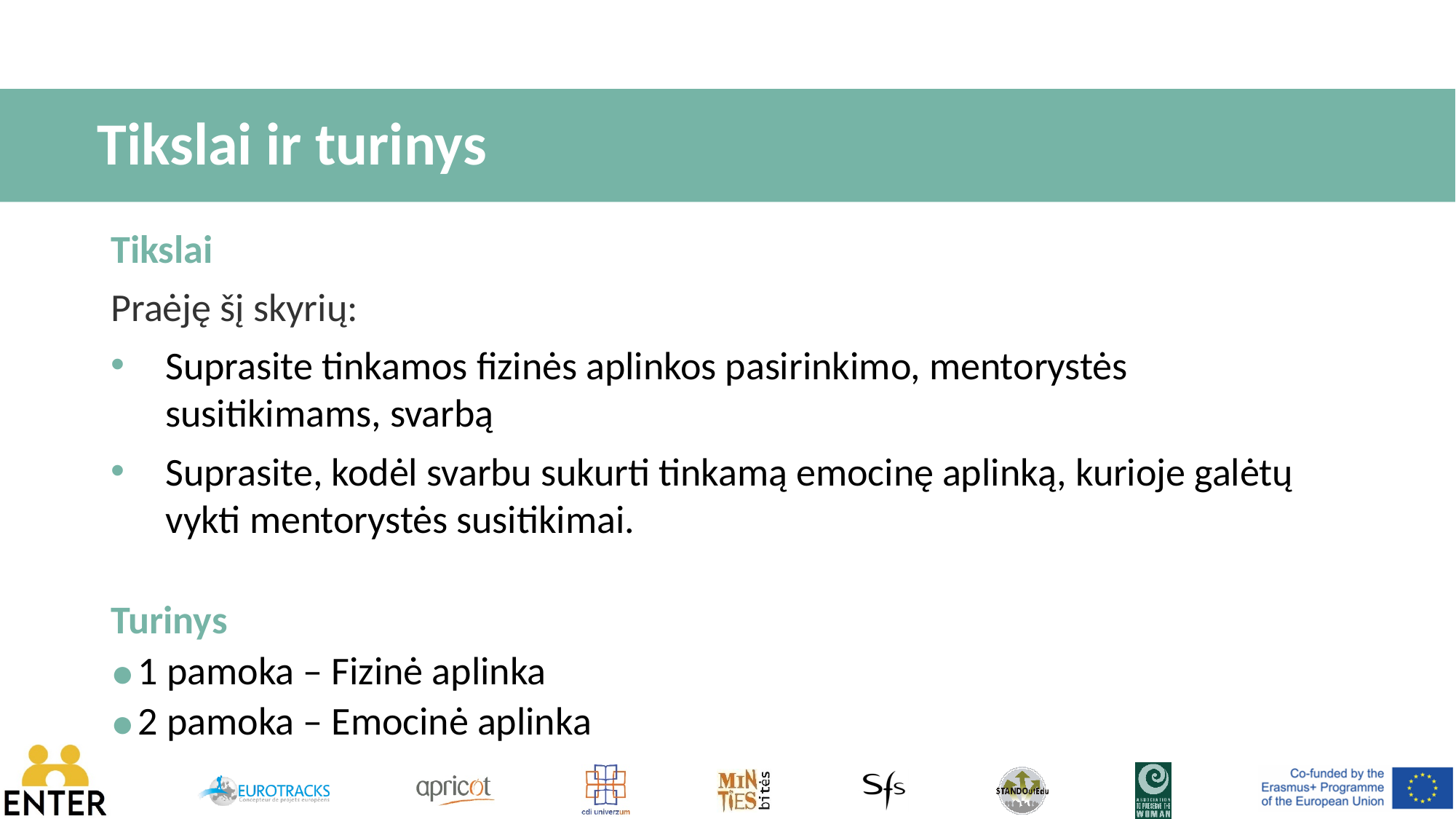

# Tikslai ir turinys
Tikslai
Praėję šį skyrių:
Suprasite tinkamos fizinės aplinkos pasirinkimo, mentorystės susitikimams, svarbą
Suprasite, kodėl svarbu sukurti tinkamą emocinę aplinką, kurioje galėtų vykti mentorystės susitikimai.

Turinys
1 pamoka – Fizinė aplinka
2 pamoka – Emocinė aplinka